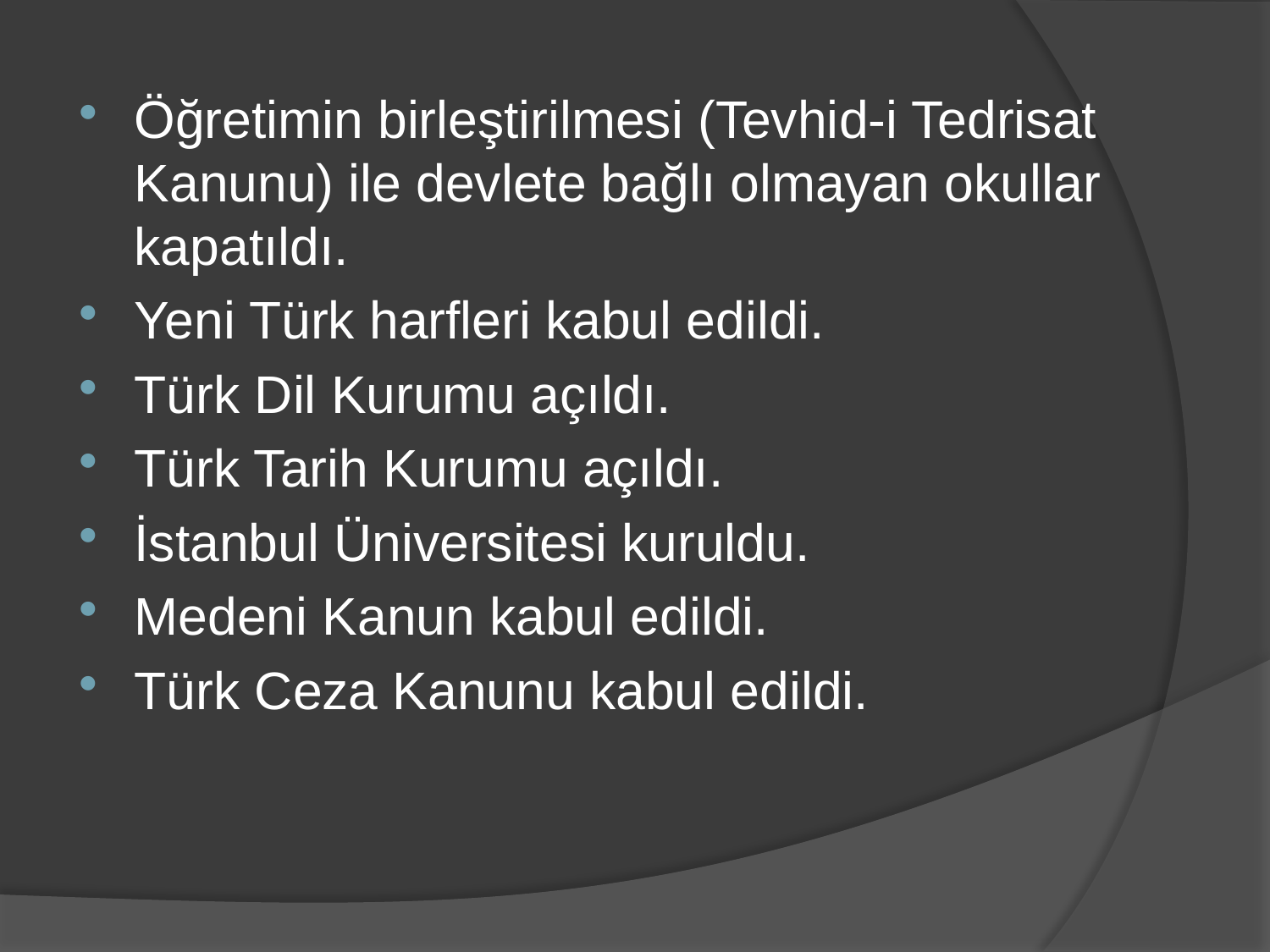

Öğretimin birleştirilmesi (Tevhid-i Tedrisat Kanunu) ile devlete bağlı olmayan okullar kapatıldı.
Yeni Türk harfleri kabul edildi.
Türk Dil Kurumu açıldı.
Türk Tarih Kurumu açıldı.
İstanbul Üniversitesi kuruldu.
Medeni Kanun kabul edildi.
Türk Ceza Kanunu kabul edildi.